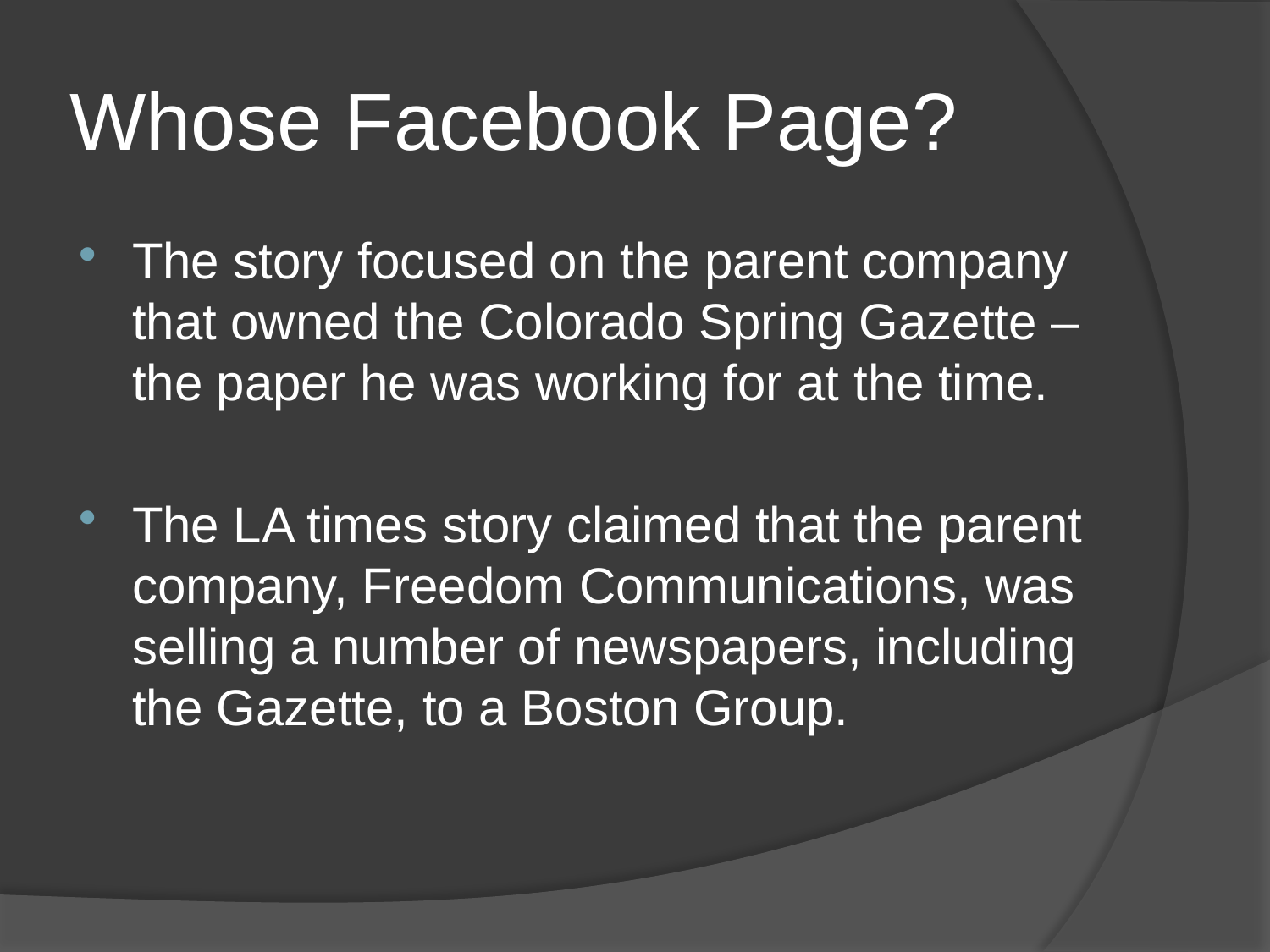

# Whose Facebook Page?
The story focused on the parent company that owned the Colorado Spring Gazette – the paper he was working for at the time.

The LA times story claimed that the parent company, Freedom Communications, was selling a number of newspapers, including the Gazette, to a Boston Group.